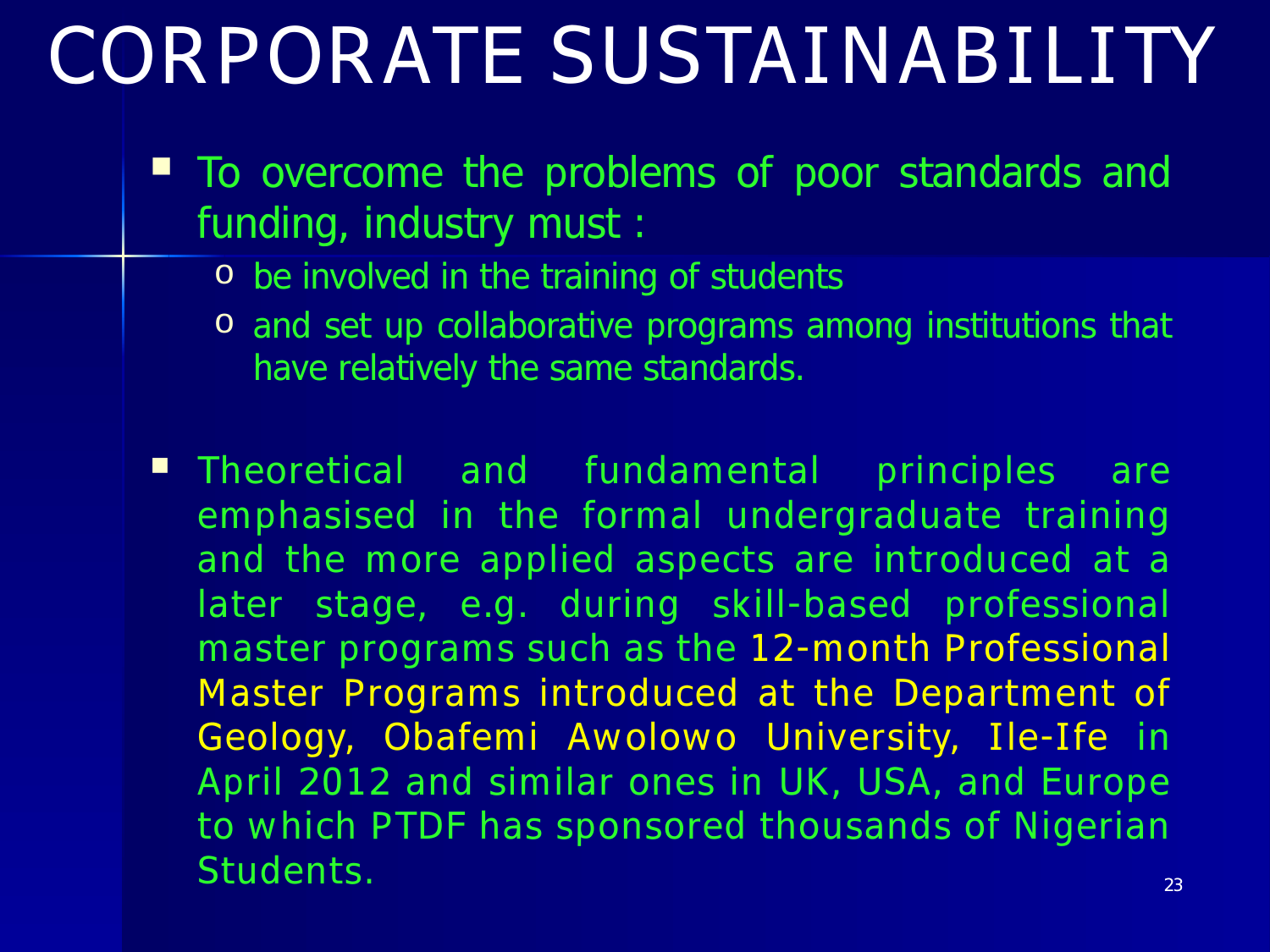

CORPORATE SUSTAINABILITY
To overcome the problems of poor standards and funding, industry must :
be involved in the training of students
and set up collaborative programs among institutions that have relatively the same standards.

Theoretical and fundamental principles are emphasised in the formal undergraduate training and the more applied aspects are introduced at a later stage, e.g. during skill-based professional master programs such as the 12-month Professional Master Programs introduced at the Department of Geology, Obafemi Awolowo University, Ile-Ife in April 2012 and similar ones in UK, USA, and Europe to which PTDF has sponsored thousands of Nigerian Students.
23